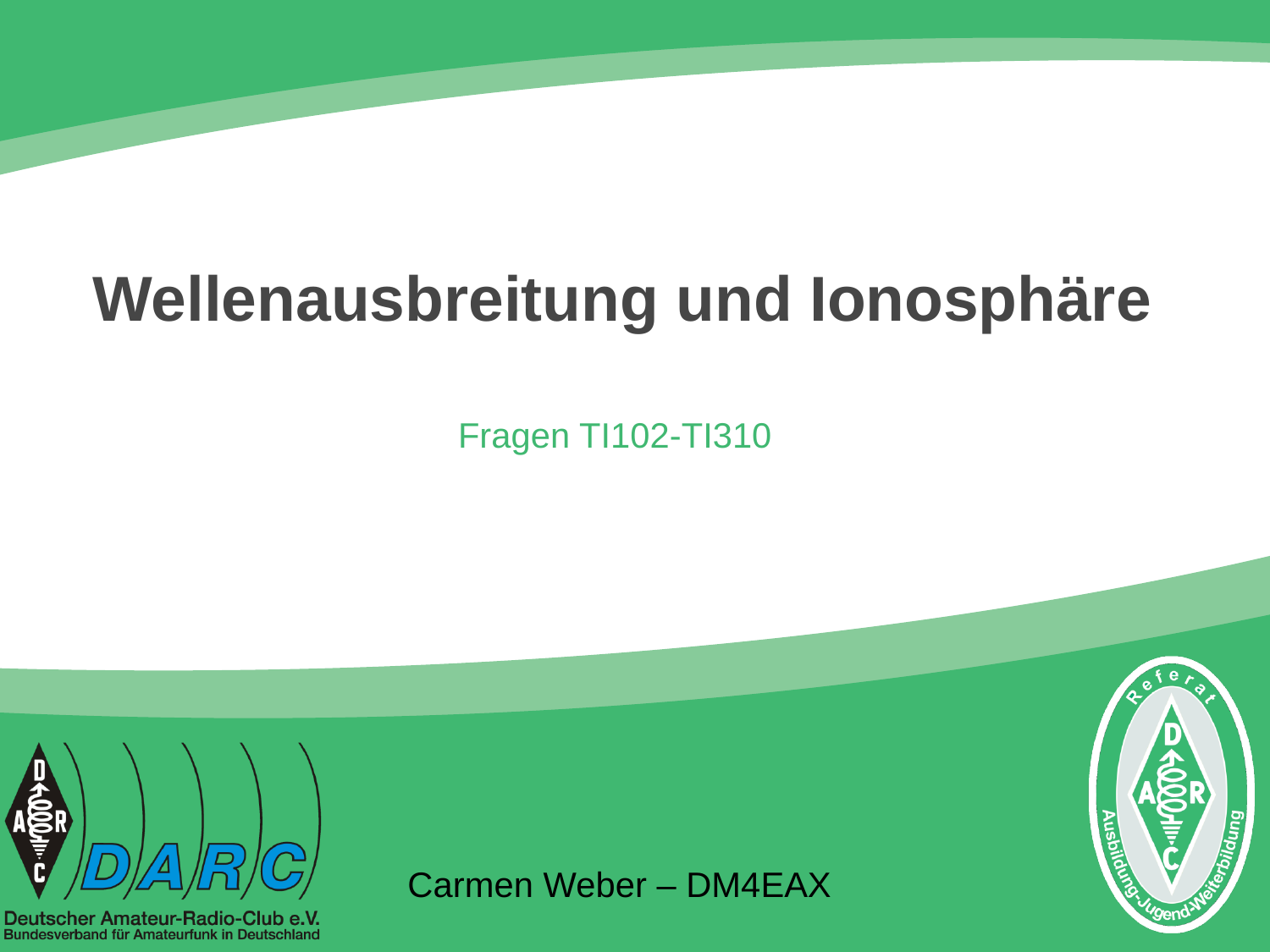

# Wellenausbreitung und Ionosphäre
Fragen TI102-TI310
Carmen Weber – DM4EAX